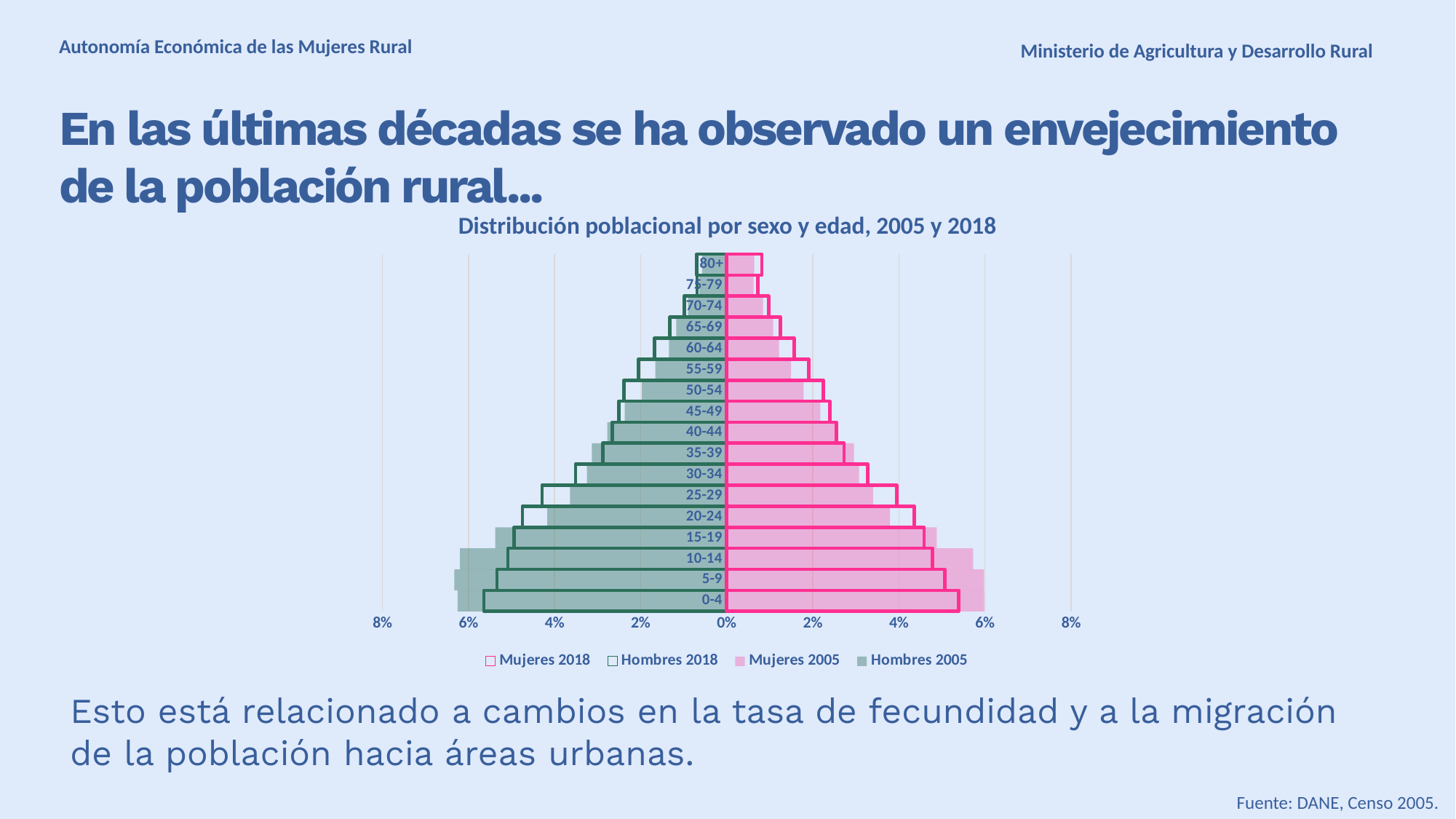

Autonomía Económica de las Mujeres Rural
Ministerio de Agricultura y Desarrollo Rural
En las últimas décadas se ha observado un envejecimiento de la población rural...
Distribución poblacional por sexo y edad, 2005 y 2018

### Chart

| Category |  |  |  |  |
|---|---|---|---|---|
| 0-4 | -0.06251659337773709 | 0.05984400169645374 | -0.0564510961246714 | 0.053939712453738756 |
| 5-9 | -0.06330364539280786 | 0.059790201673918186 | -0.053365083164078723 | 0.05065186233382211 |
| 10-14 | -0.06200905968199714 | 0.057259787130841164 | -0.05085392008020546 | 0.04784235525215031 |
| 15-19 | -0.05376774252203866 | 0.048809919321728 | -0.049464111312641904 | 0.04586721872254725 |
| 20-24 | -0.04168474105626007 | 0.037957910731133845 | -0.047469783708873614 | 0.043598260229862754 |
| 25-29 | -0.03640435951859015 | 0.0340214416665095 | -0.04292458735054537 | 0.0395272157556513 |
| 30-34 | -0.03247079202821491 | 0.030736980515445326 | -0.035146025875965 | 0.032759163600046985 |
| 35-39 | -0.031353806841235045 | 0.029574900028677225 | -0.02880227292905975 | 0.02726952374702414 |
| 40-44 | -0.027758393649808037 | 0.025877689940677316 | -0.026632578613091953 | 0.025504937565590184 |
| 45-49 | -0.023679505649123266 | 0.021766038330763023 | -0.02508924125220656 | 0.023920791598721257 |
| 50-54 | -0.019736145345657288 | 0.017877324342321928 | -0.023882299156861114 | 0.02249171833458976 |
| 55-59 | -0.016603654145890188 | 0.014928962208446193 | -0.020461214453084717 | 0.01911419957503903 |
| 60-64 | -0.013426309444188943 | 0.012155419923079266 | -0.016764065044506195 | 0.01569896042833595 |
| 65-69 | -0.011744121773268086 | 0.010816464306042576 | -0.013181400319740943 | 0.01250706567924546 |
| 70-74 | -0.008995968262580863 | 0.008445152750958366 | -0.009890241393933746 | 0.009718073194095105 |
| 75-79 | -0.006370406263918489 | 0.006221458785797568 | -0.006888933864139327 | 0.007202277781975059 |
| 80+ | -0.005673061252715994 | 0.006418040441174693 | -0.006947830608991239 | 0.008171978494967582 |
Esto está relacionado a cambios en la tasa de fecundidad y a la migración de la población hacia áreas urbanas.
Fuente: DANE, Censo 2005.